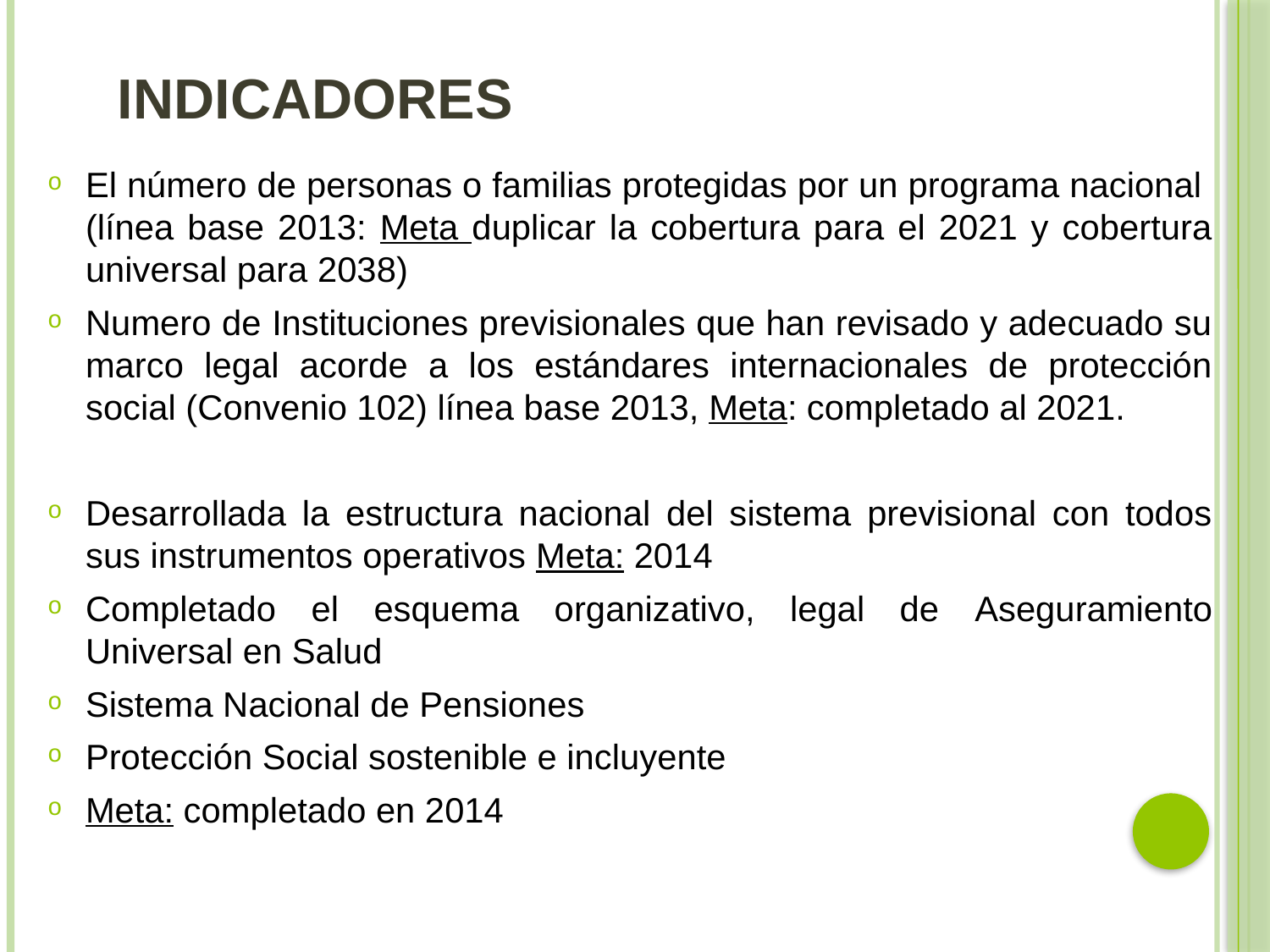

# Indicadores
El número de personas o familias protegidas por un programa nacional  (línea base 2013: Meta duplicar la cobertura para el 2021 y cobertura universal para 2038)
Numero de Instituciones previsionales que han revisado y adecuado su marco legal acorde a los estándares internacionales de protección social (Convenio 102) línea base 2013, Meta: completado al 2021.

Desarrollada la estructura nacional del sistema previsional con todos sus instrumentos operativos Meta: 2014
Completado el esquema organizativo, legal de Aseguramiento Universal en Salud
Sistema Nacional de Pensiones
Protección Social sostenible e incluyente
Meta: completado en 2014